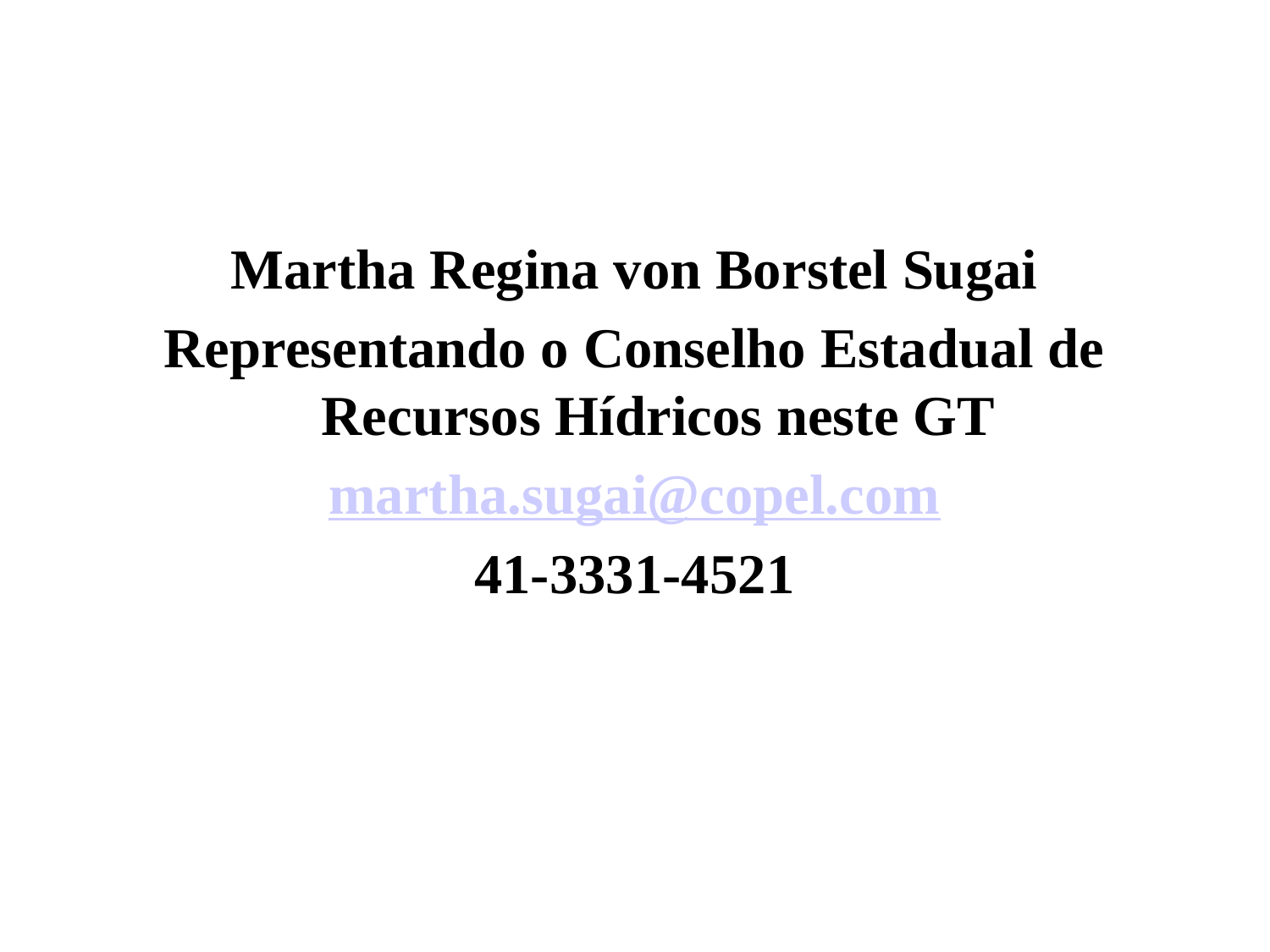

Martha Regina von Borstel Sugai
Representando o Conselho Estadual de Recursos Hídricos neste GT
martha.sugai@copel.com
41-3331-4521